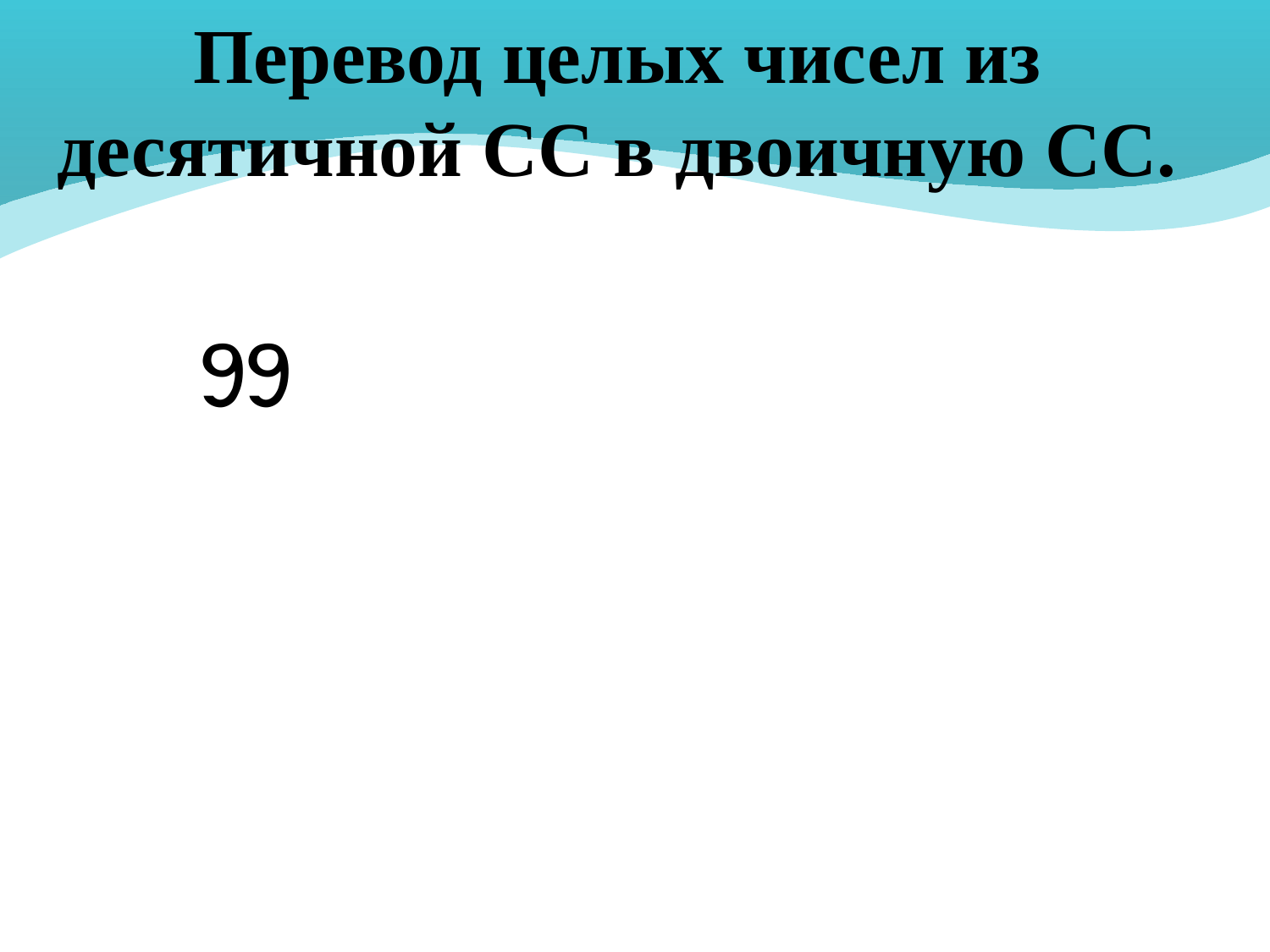

Перевод целых чисел из десятичной СС в двоичную СС.
99